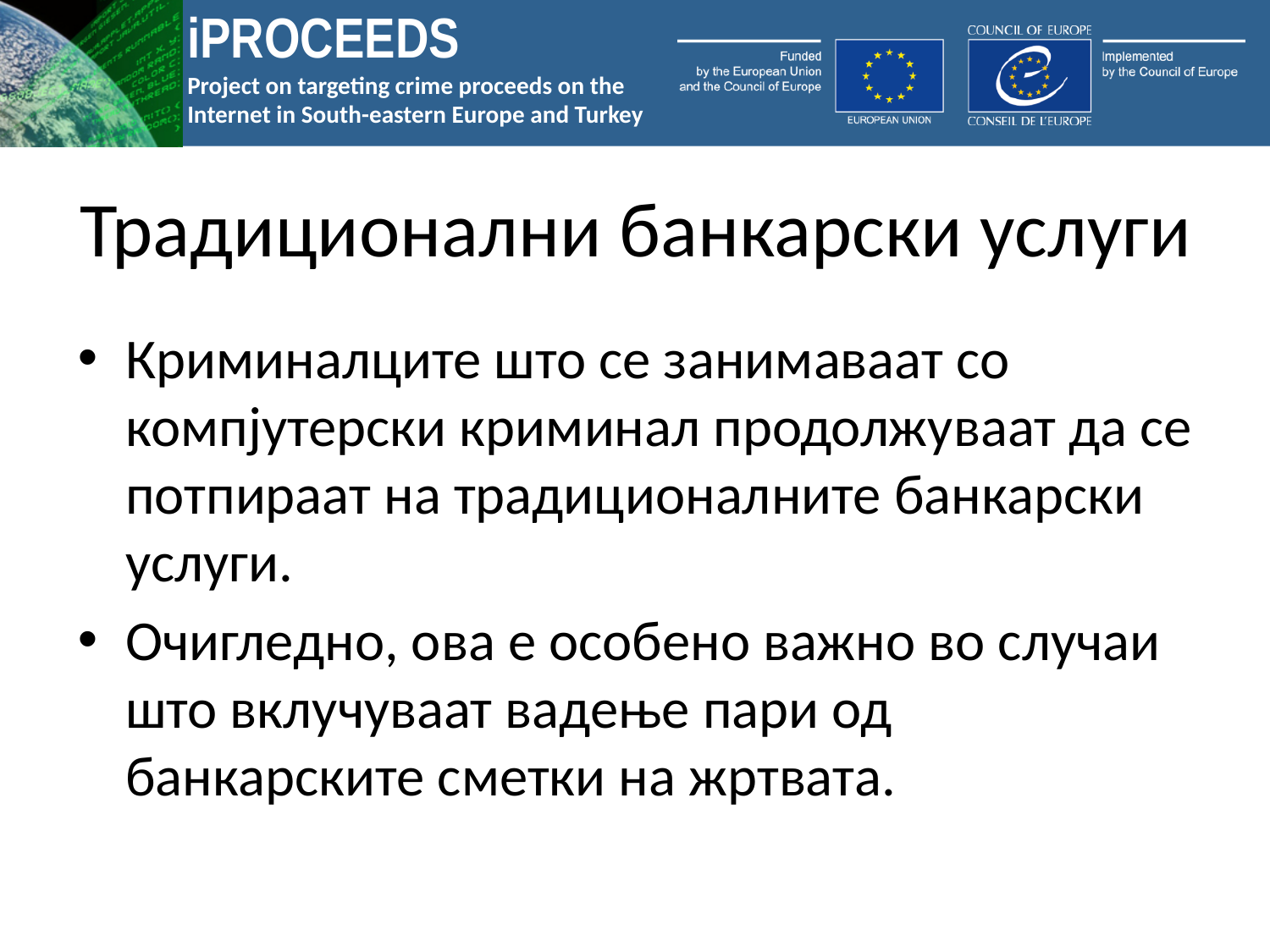

# Традиционални банкарски услуги
Криминалците што се занимаваат со компјутерски криминал продолжуваат да се потпираат на традиционалните банкарски услуги.
Очигледно, ова е особено важно во случаи што вклучуваат вадење пари од банкарските сметки на жртвата.